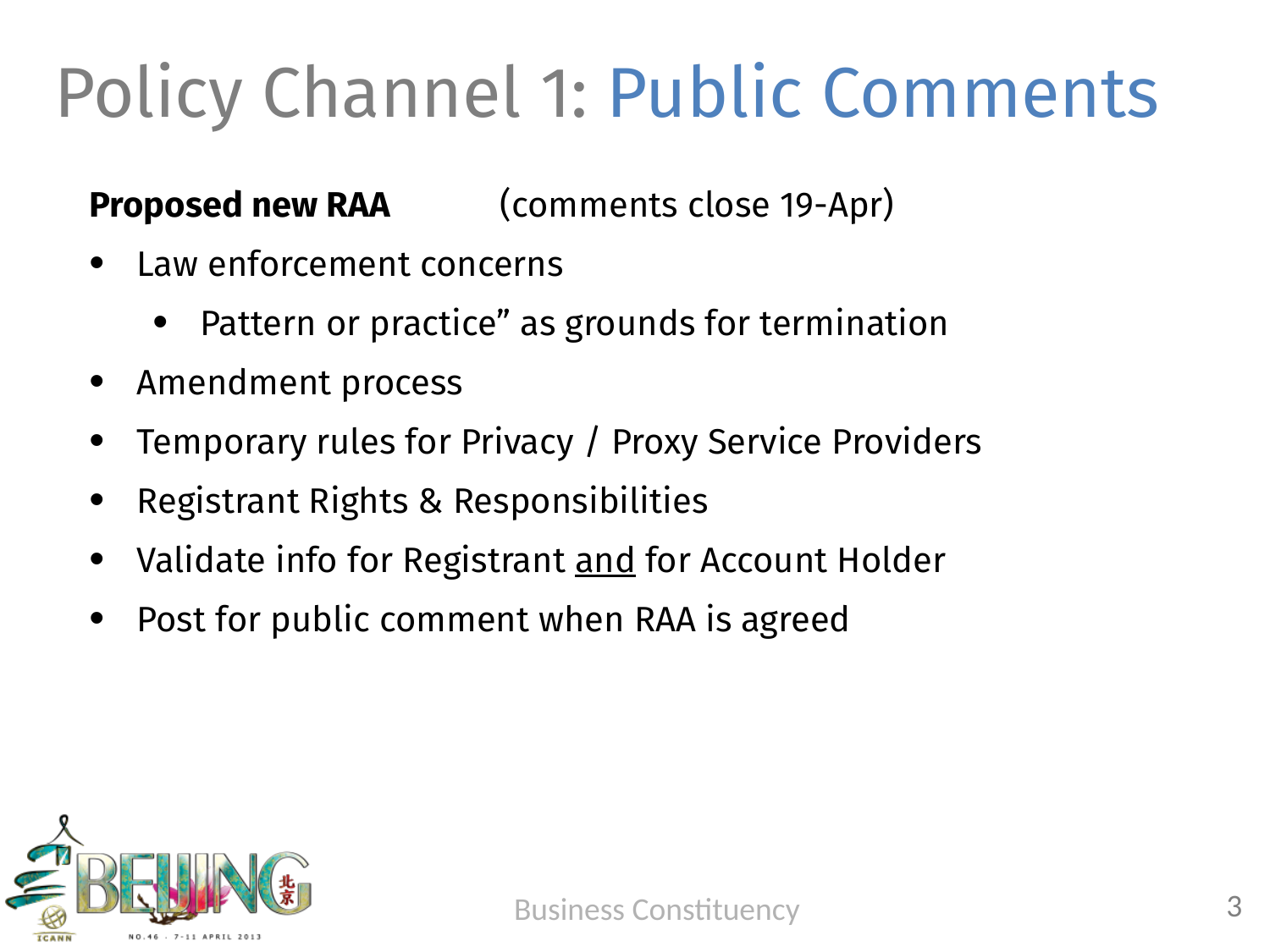

Policy Channel 1: Public Comments
Proposed new RAA             (comments close 19-Apr)
Law enforcement concerns
Pattern or practice” as grounds for termination
Amendment process
Temporary rules for Privacy / Proxy Service Providers
Registrant Rights & Responsibilities
Validate info for Registrant and for Account Holder
Post for public comment when RAA is agreed

3
Business Constituency